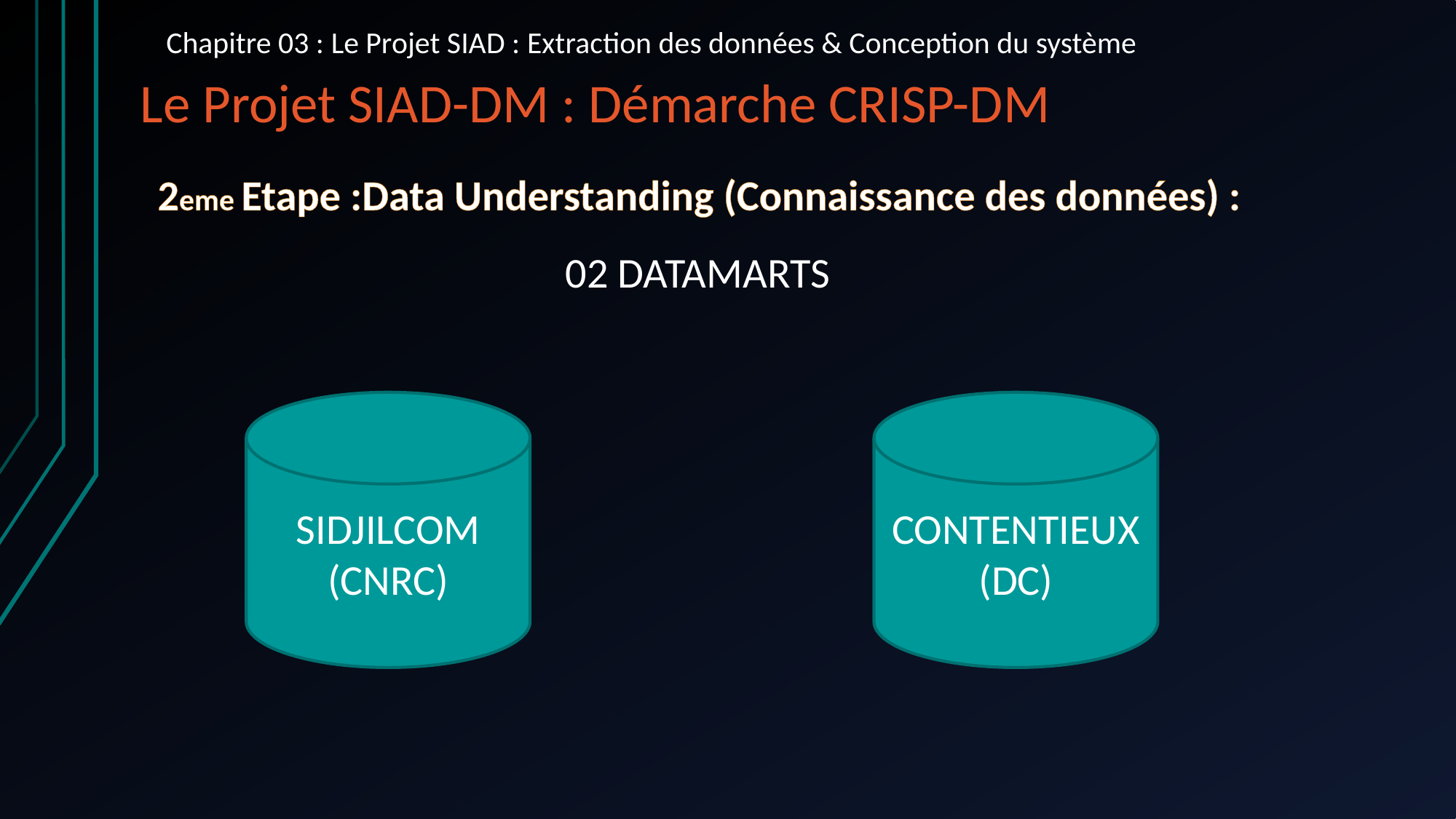

Chapitre 03 : Le Projet SIAD : Extraction des données & Conception du système
# Le Projet SIAD-DM : Démarche CRISP-DM
2eme Etape :Data Understanding (Connaissance des données) :
02 DATAMARTS
SIDJILCOM
(CNRC)
CONTENTIEUX
(DC)